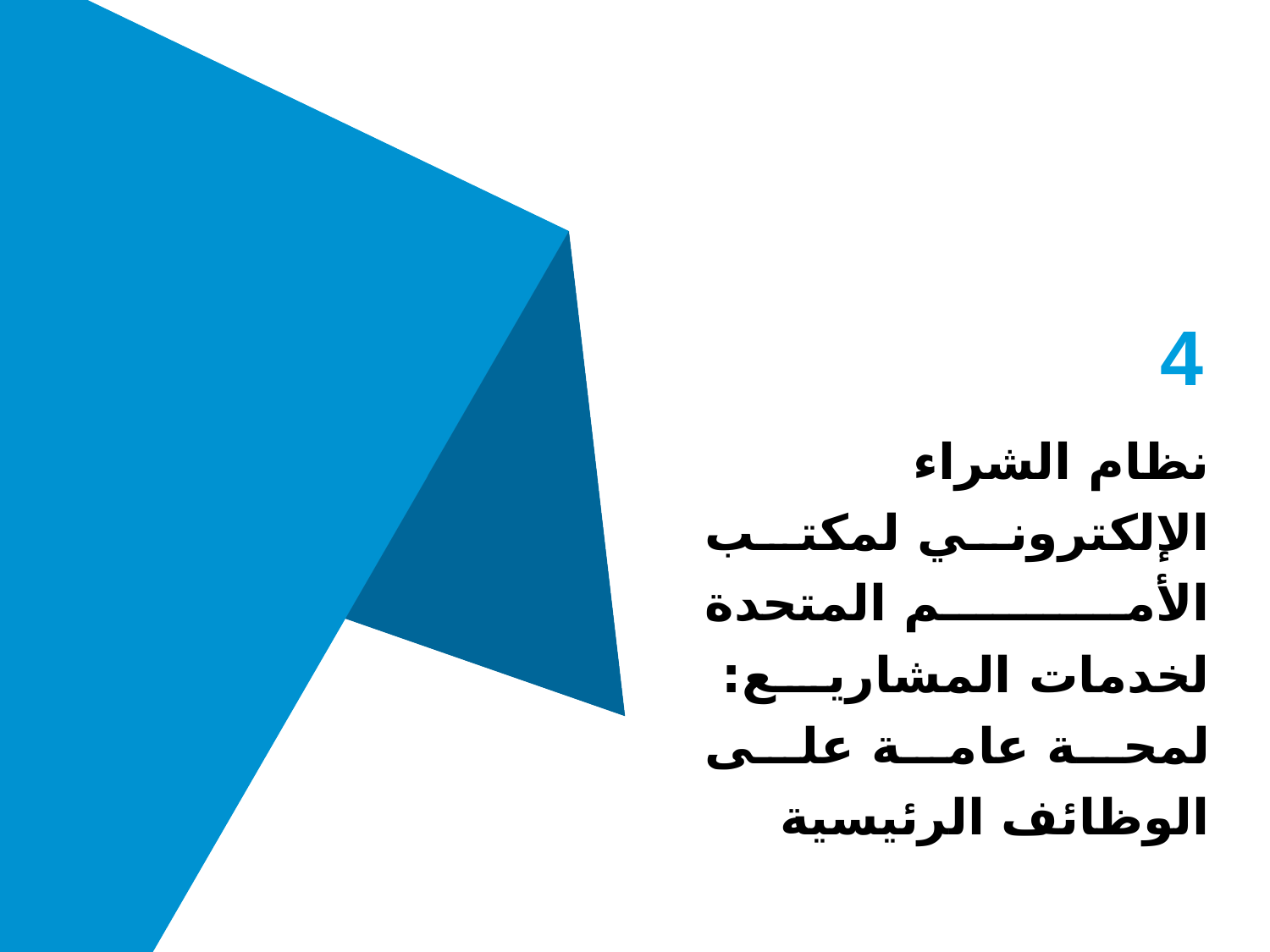

4
# نظام الشراء الإلكتروني لمكتب الأمم المتحدة لخدمات المشاريع: لمحة عامة على الوظائف الرئيسية